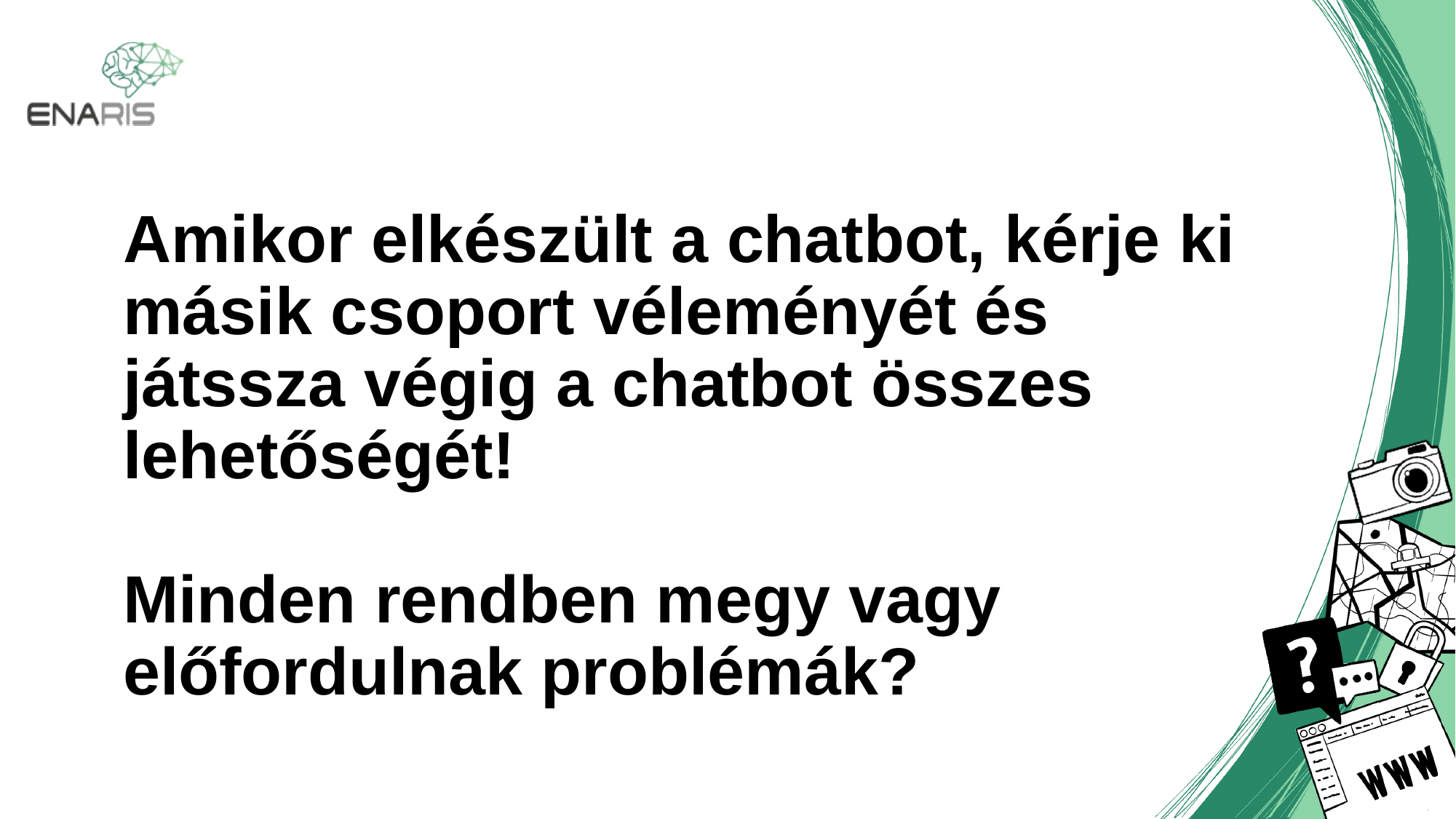

# Amikor elkészült a chatbot, kérje ki másik csoport véleményét és játssza végig a chatbot összes lehetőségét! Minden rendben megy vagy előfordulnak problémák?